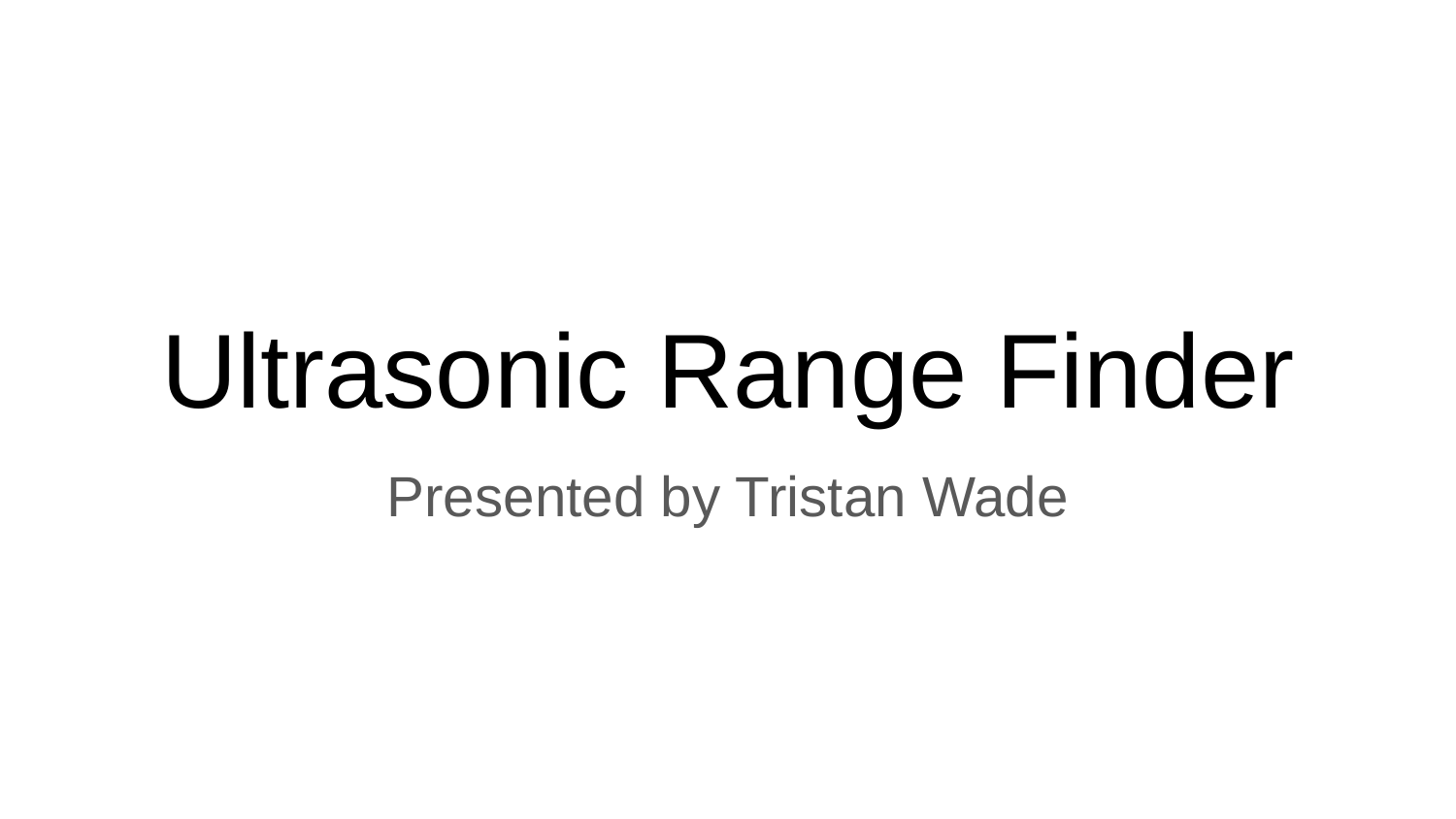

# Ultrasonic Range Finder
Presented by Tristan Wade